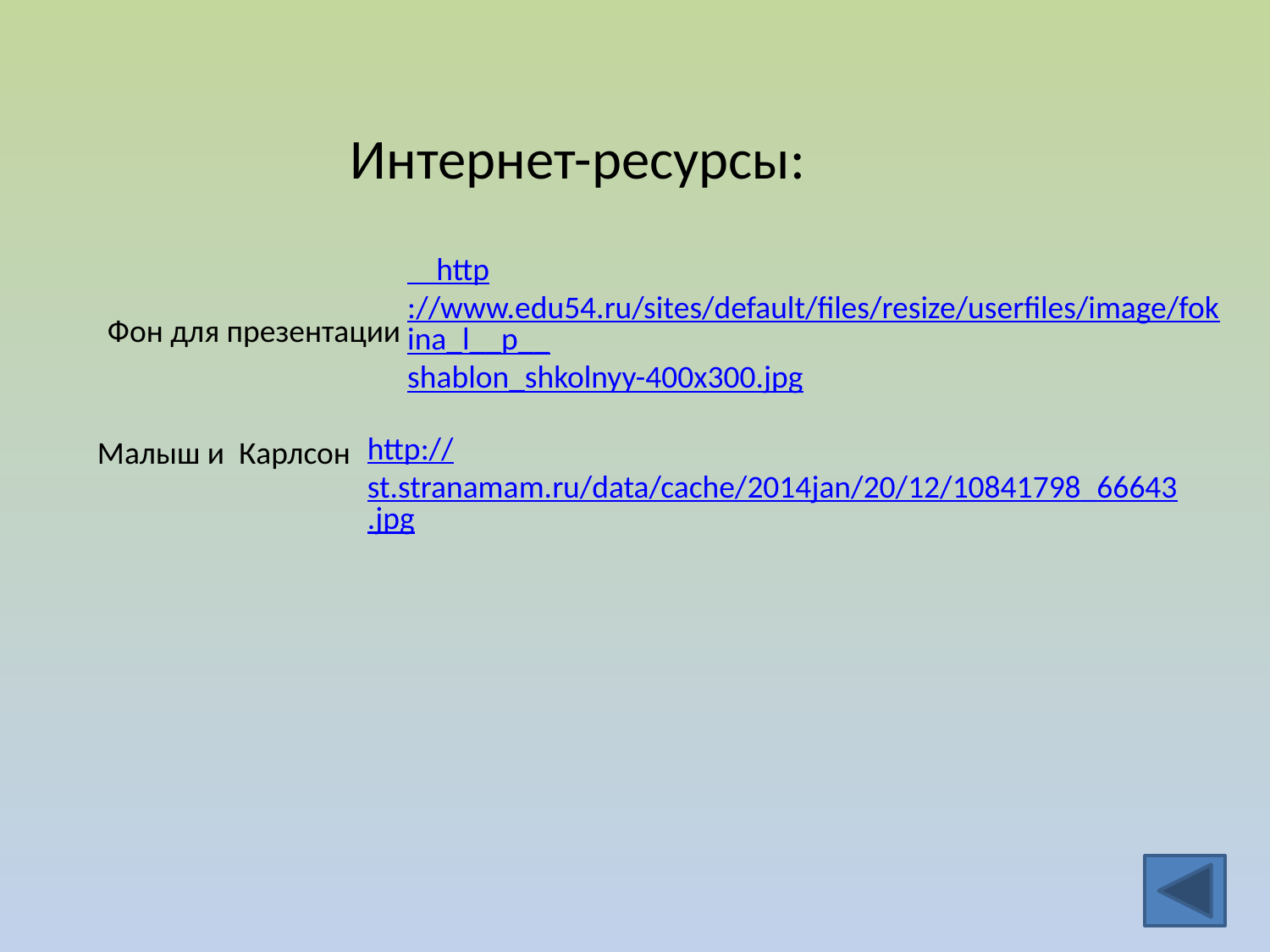

Интернет-ресурсы:
    http://www.edu54.ru/sites/default/files/resize/userfiles/image/fokina_l__p__shablon_shkolnyy-400x300.jpg

Фон для презентации

Малыш и  Карлсон
http://st.stranamam.ru/data/cache/2014jan/20/12/10841798_66643.jpg